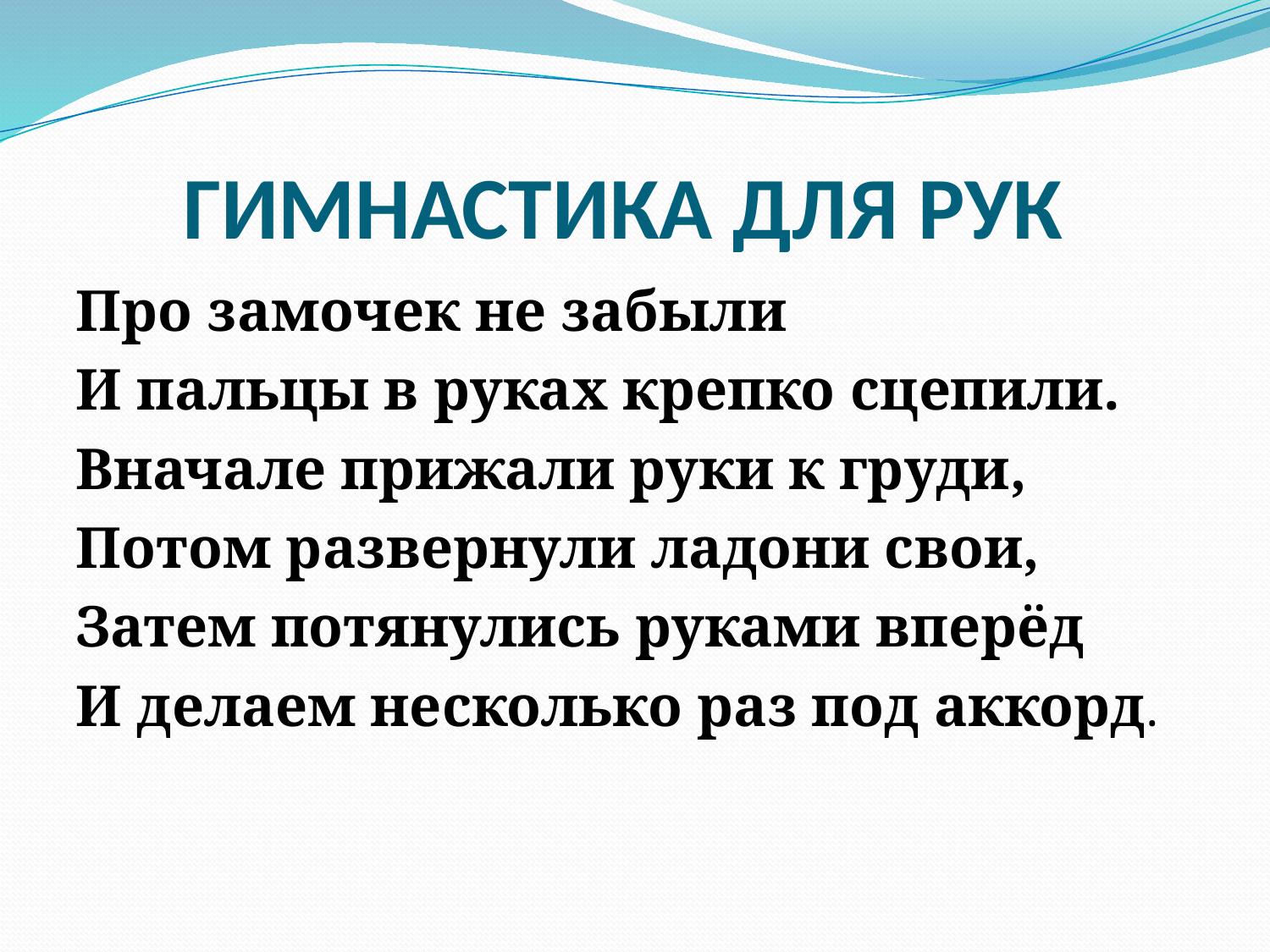

# ГИМНАСТИКА ДЛЯ РУК
Про замочек не забыли
И пальцы в руках крепко сцепили.
Вначале прижали руки к груди,
Потом развернули ладони свои,
Затем потянулись руками вперёд
И делаем несколько раз под аккорд.